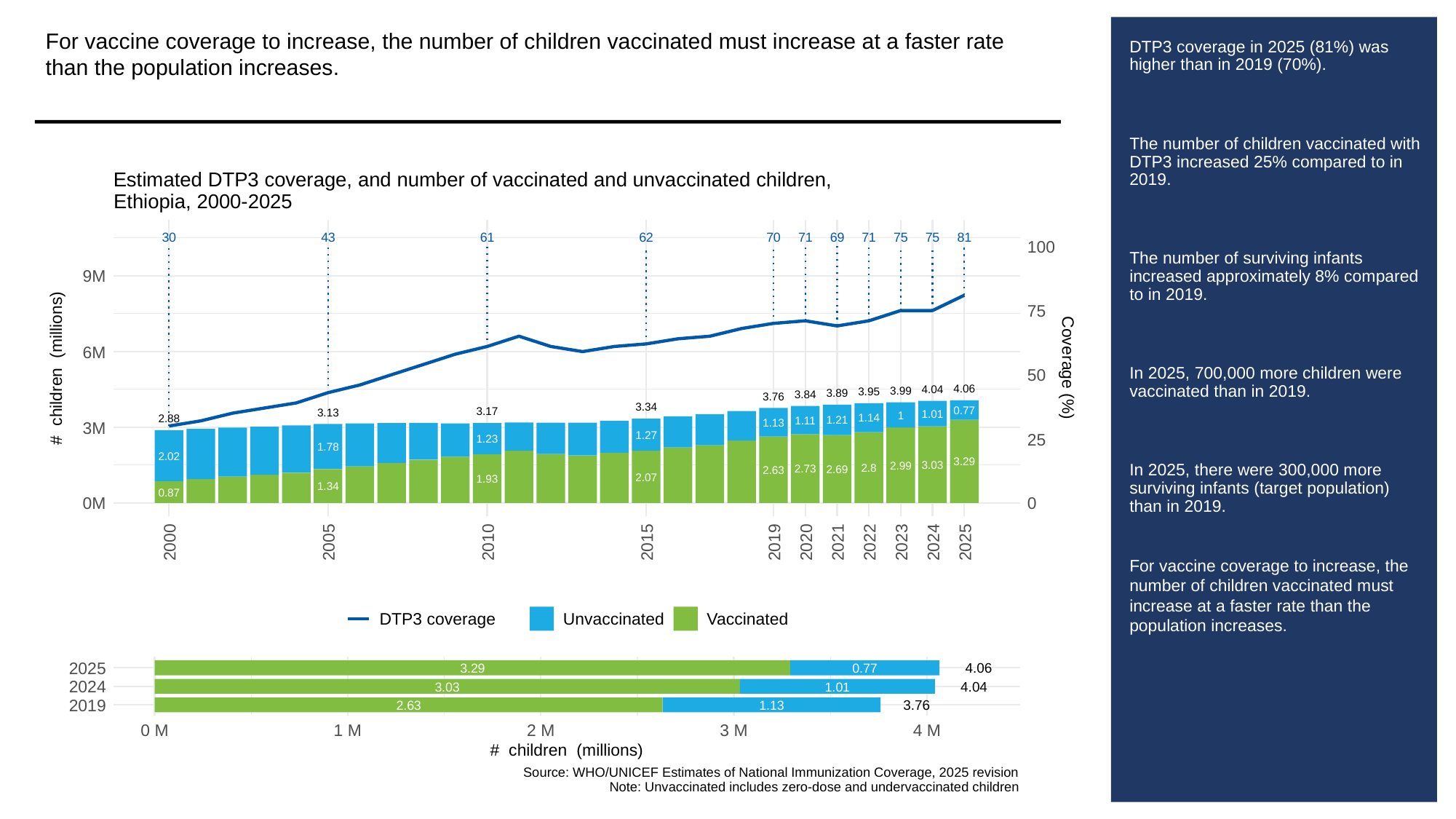

For vaccine coverage to increase, the number of children vaccinated must increase at a faster rate than the population increases.
# DTP3 coverage in 2025 (81%) was higher than in 2019 (70%).

The number of children vaccinated with DTP3 increased 25% compared to in 2019.

The number of surviving infants increased approximately 8% compared to in 2019.

In 2025, 700,000 more children were vaccinated than in 2019.

In 2025, there were 300,000 more surviving infants (target population) than in 2019.

For vaccine coverage to increase, the number of children vaccinated must increase at a faster rate than the population increases.

Estimated DTP3 coverage, and number of vaccinated and unvaccinated children,
Ethiopia, 2000-2025

30
43
61
62
70
71
69
71
75
75
81

100

9M

75

6M

#  children  (millions)
Coverage (%)
50
4.06
4.04
3.99
3.95
3.89

3.84
3.76

3.34

0.77
3.17
3.13

1.01
1

1.14
2.88

1.21
1.11

1.13

3M

1.27

25

1.23

1.78

2.02

3.29

3.03
2.99

2.8
2.73
2.69

2.63

2.07
1.93

1.34
0.87
0M
0

2000
2005
2010
2015
2019
2020
2021
2022
2023
2024
2025

DTP3 coverage
Unvaccinated
Vaccinated

2025
4.06
3.29
0.77

2024
4.04
3.03
1.01

2019
3.76
2.63
1.13

0 M
1 M
2 M
3 M
4 M
#  children  (millions)
Source: WHO/UNICEF Estimates of National Immunization Coverage, 2025 revision
Note: Unvaccinated includes zero-dose and undervaccinated children